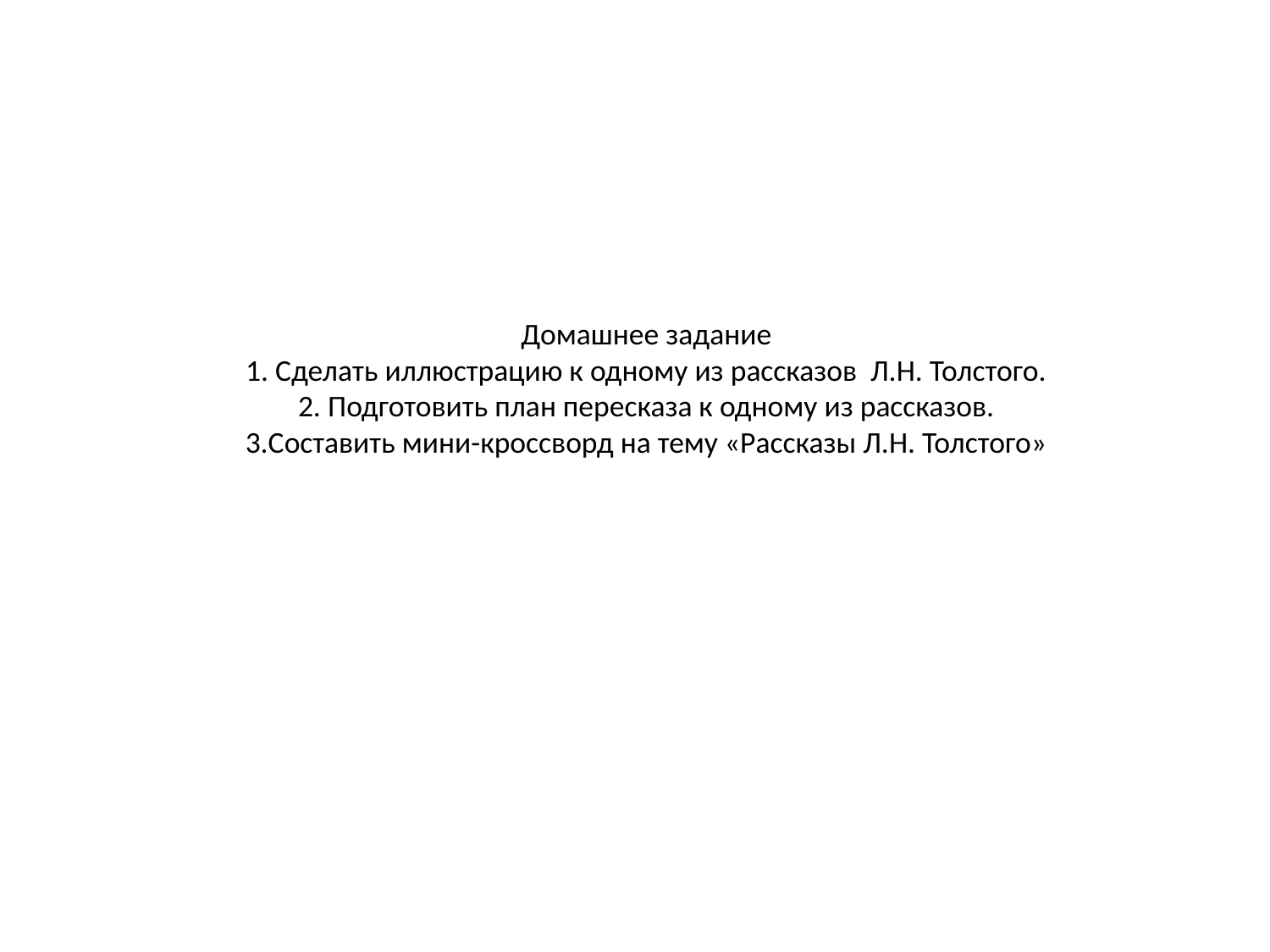

# Домашнее задание 1. Сделать иллюстрацию к одному из рассказов  Л.Н. Толстого. 2. Подготовить план пересказа к одному из рассказов. 3.Составить мини-кроссворд на тему «Рассказы Л.Н. Толстого»